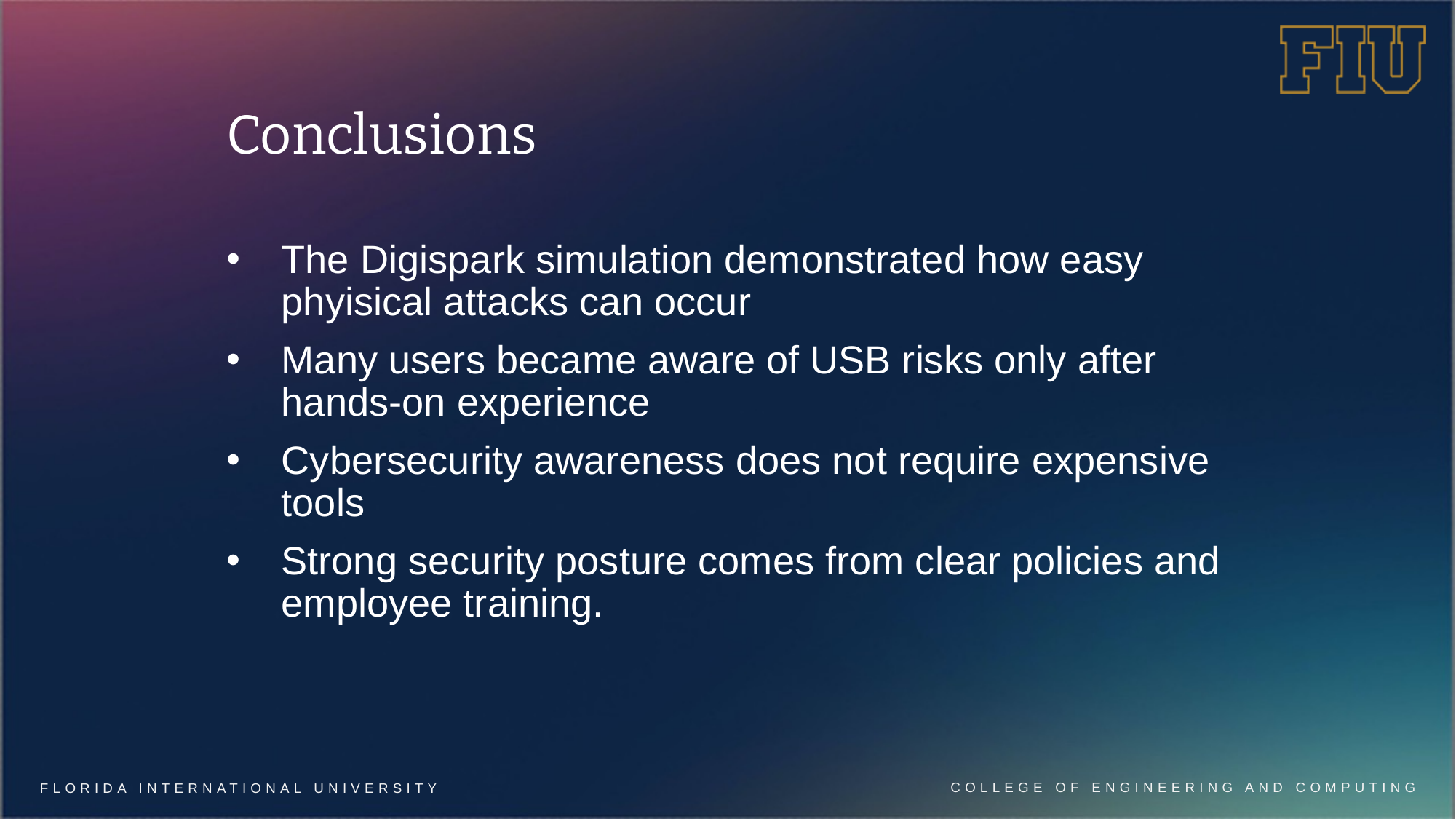

# Conclusions
The Digispark simulation demonstrated how easy phyisical attacks can occur
Many users became aware of USB risks only after hands-on experience
Cybersecurity awareness does not require expensive tools
Strong security posture comes from clear policies and employee training.